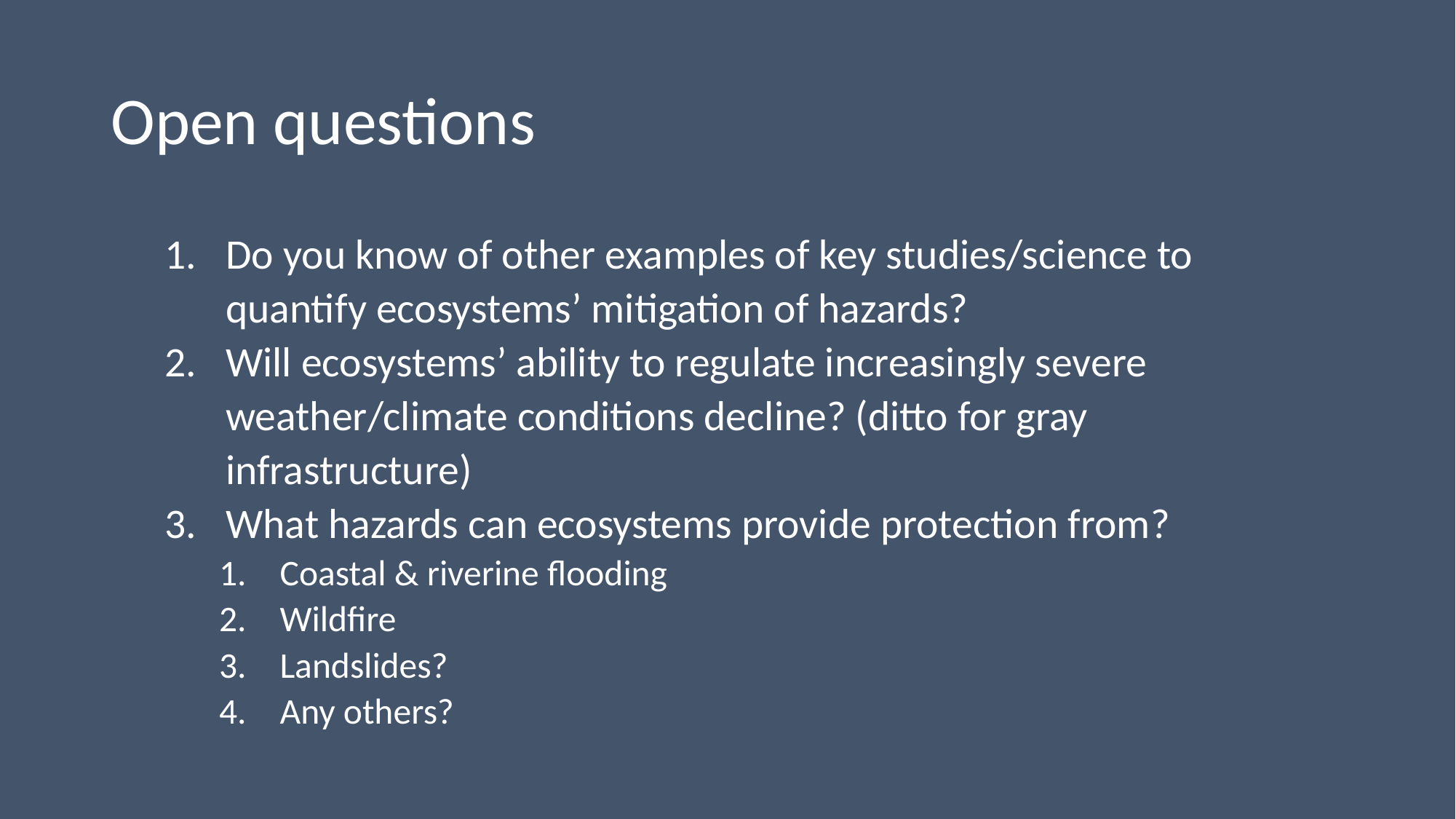

# Open questions
Do you know of other examples of key studies/science to quantify ecosystems’ mitigation of hazards?
Will ecosystems’ ability to regulate increasingly severe weather/climate conditions decline? (ditto for gray infrastructure)
What hazards can ecosystems provide protection from?
Coastal & riverine flooding
Wildfire
Landslides?
Any others?